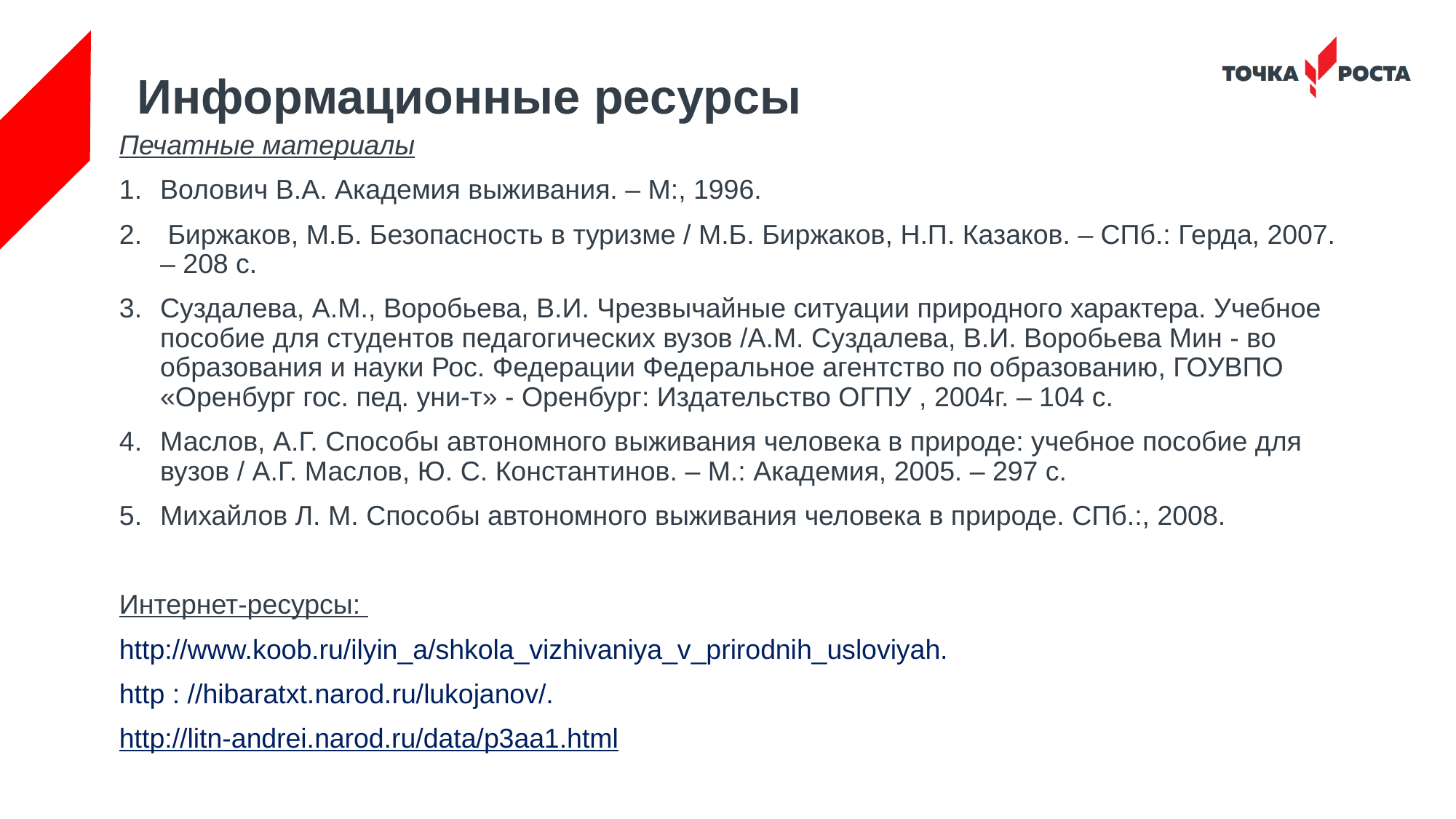

# Информационные ресурсы
Печатные материалы
Волович В.А. Академия выживания. – М:, 1996.
 Биржаков, М.Б. Безопасность в туризме / М.Б. Биржаков, Н.П. Казаков. – СПб.: Герда, 2007. – 208 с.
Суздалева, А.М., Воробьева, В.И. Чрезвычайные ситуации природного характера. Учебное пособие для студентов педагогических вузов /А.М. Суздалева, В.И. Воробьева Мин - во образования и науки Рос. Федерации Федеральное агентство по образованию, ГОУВПО «Оренбург гос. пед. уни-т» - Оренбург: Издательство ОГПУ , 2004г. – 104 с.
Маслов, А.Г. Способы автономного выживания человека в природе: учебное пособие для вузов / А.Г. Маслов, Ю. С. Константинов. – М.: Академия, 2005. – 297 с.
Михайлов Л. М. Способы автономного выживания человека в природе. СПб.:, 2008.

Интернет-ресурсы:
http://www.koob.ru/ilyin_a/shkola_vizhivaniya_v_prirodnih_usloviyah.
http : //hibaratxt.narod.ru/lukojanov/.
http://litn-andrei.narod.ru/data/p3aa1.html